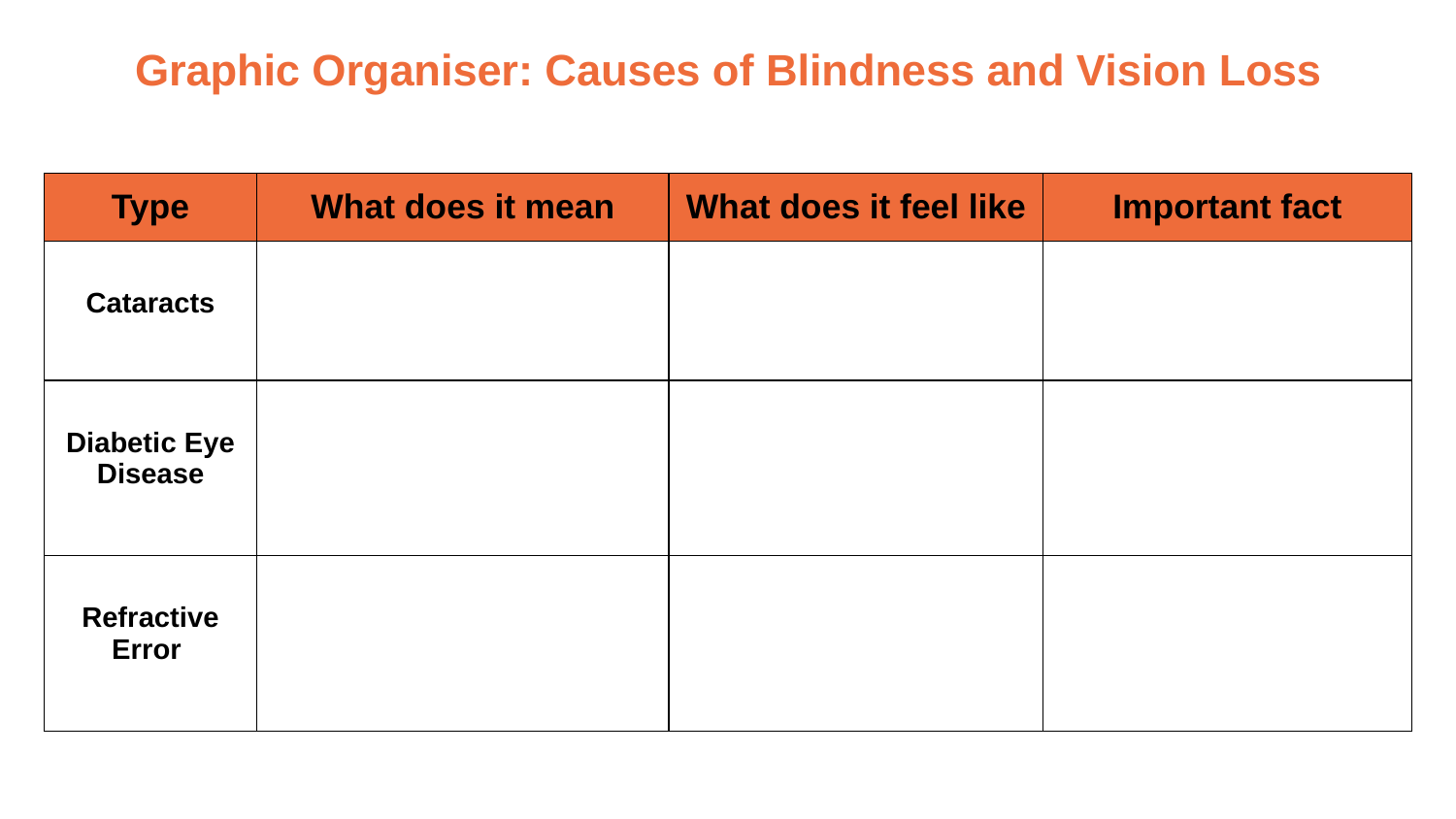

Graphic Organiser: Causes of Blindness and Vision Loss
| Type | What does it mean | What does it feel like | Important fact |
| --- | --- | --- | --- |
| Cataracts |  |  |  |
| Diabetic Eye Disease |  |  |  |
| Refractive Error |  |  |  |